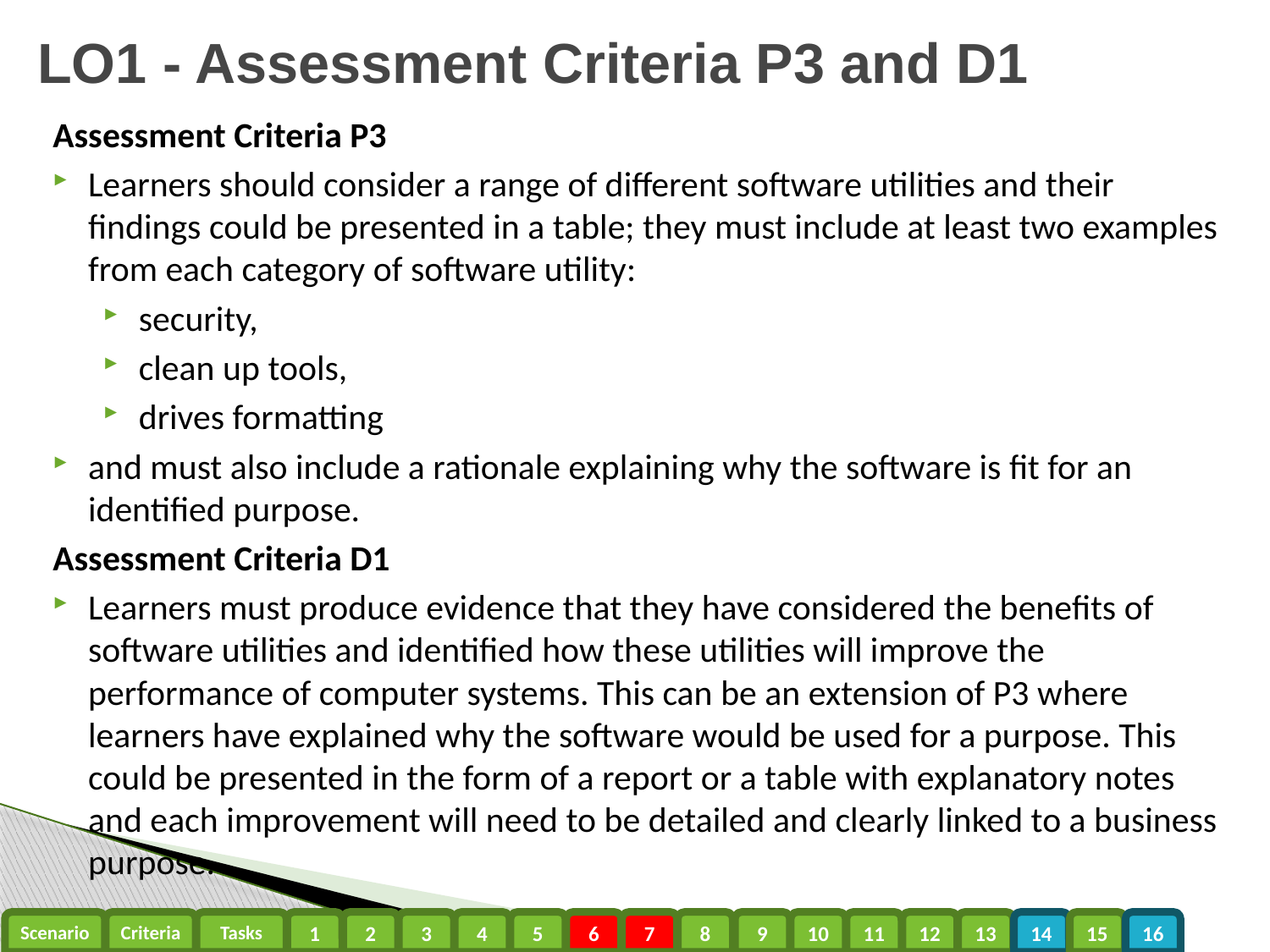

# LO1 - Assessment Criteria P3 and D1
Assessment Criteria P3
Learners should consider a range of different software utilities and their findings could be presented in a table; they must include at least two examples from each category of software utility:
security,
clean up tools,
drives formatting
and must also include a rationale explaining why the software is fit for an identified purpose.
Assessment Criteria D1
Learners must produce evidence that they have considered the benefits of software utilities and identified how these utilities will improve the performance of computer systems. This can be an extension of P3 where learners have explained why the software would be used for a purpose. This could be presented in the form of a report or a table with explanatory notes and each improvement will need to be detailed and clearly linked to a business purpose.